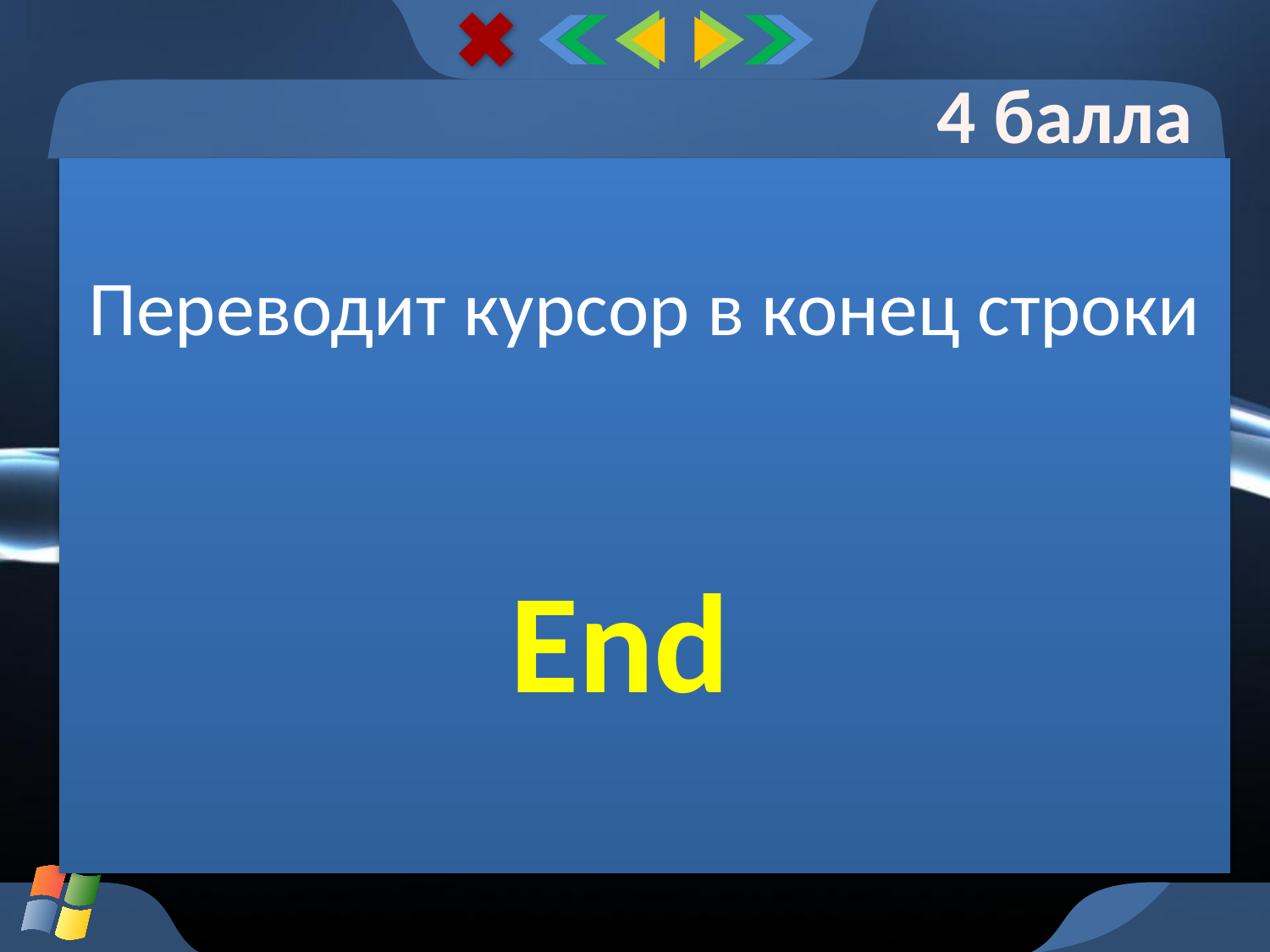

4 балла

Переводит курсор в конец строки

End